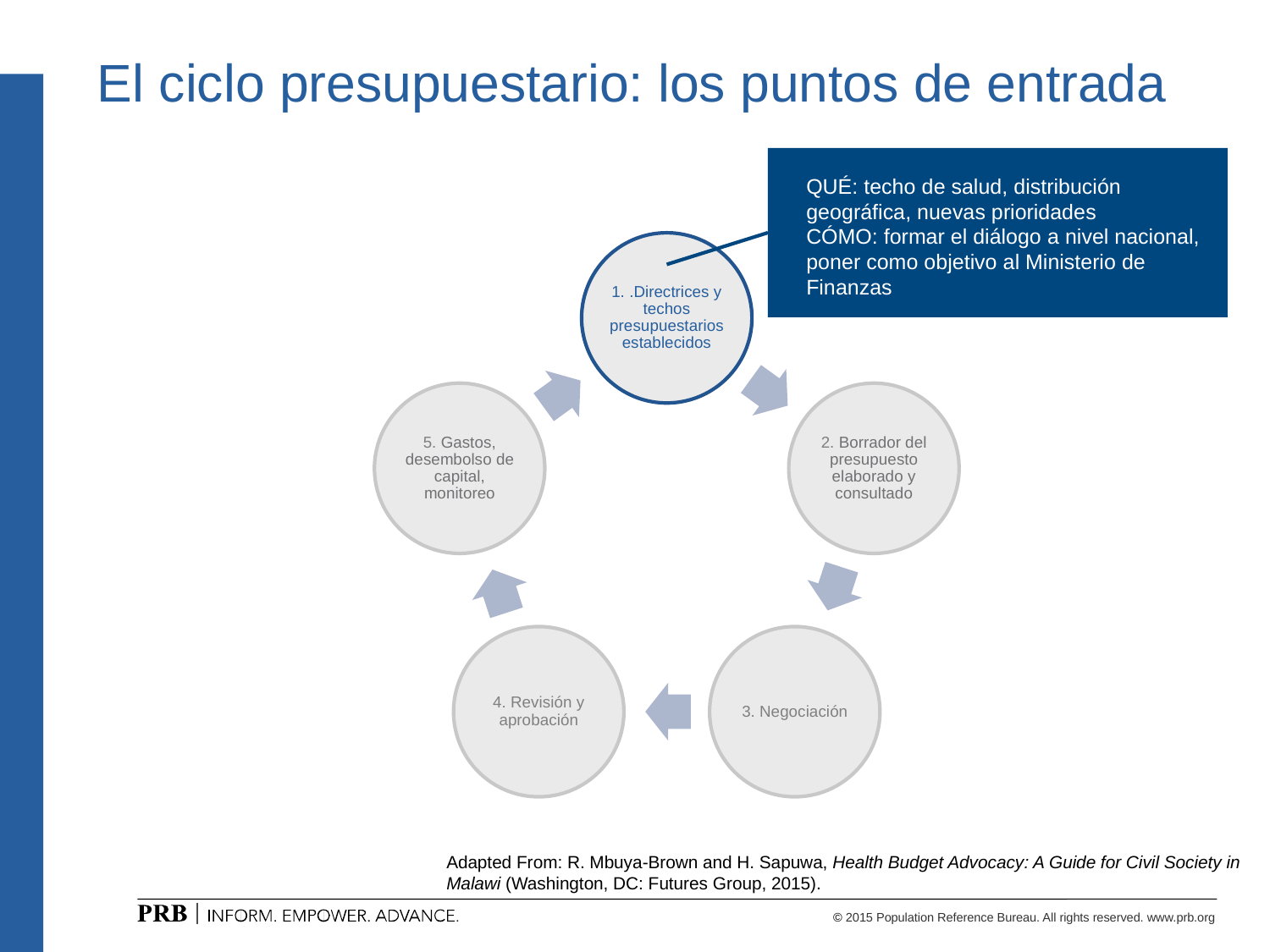

# El ciclo presupuestario: los puntos de entrada

QUÉ: techo de salud, distribución geográfica, nuevas prioridades
CÓMO: formar el diálogo a nivel nacional, poner como objetivo al Ministerio de Finanzas
1. .Directrices y techos presupuestarios establecidos

2. Borrador del presupuesto elaborado y consultado

3. Negociación

4. Revisión y aprobación

5. Gastos, desembolso de capital, monitoreo

Adapted From: R. Mbuya-Brown and H. Sapuwa, Health Budget Advocacy: A Guide for Civil Society in Malawi (Washington, DC: Futures Group, 2015).